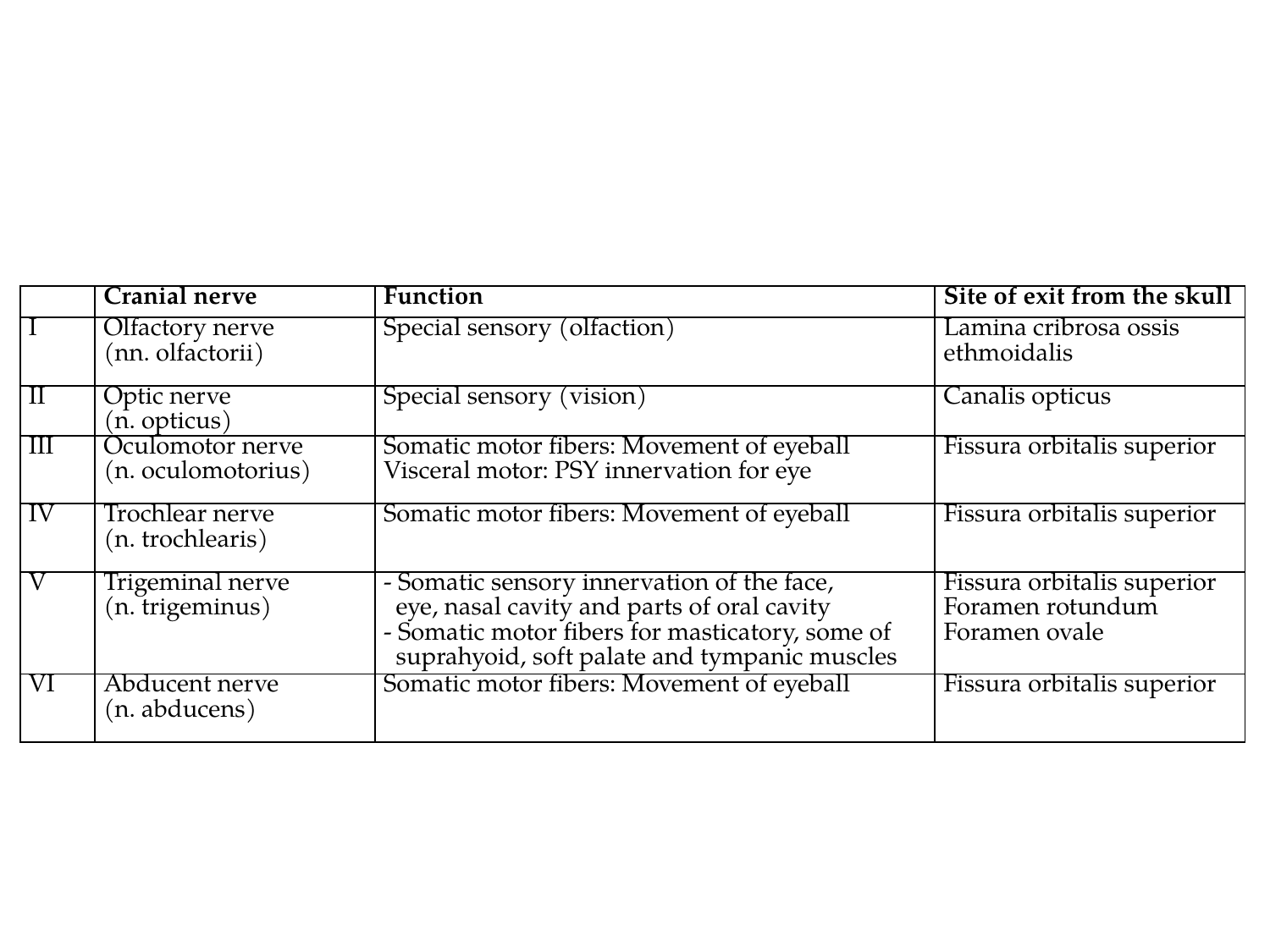

|  | Cranial nerve | Function | Site of exit from the skull |
| --- | --- | --- | --- |
| I | Olfactory nerve (nn. olfactorii) | Special sensory (olfaction) | Lamina cribrosa ossis ethmoidalis |
| II | Optic nerve (n. opticus) | Special sensory (vision) | Canalis opticus |
| III | Oculomotor nerve (n. oculomotorius) | Somatic motor fibers: Movement of eyeball Visceral motor: PSY innervation for eye | Fissura orbitalis superior |
| IV | Trochlear nerve (n. trochlearis) | Somatic motor fibers: Movement of eyeball | Fissura orbitalis superior |
| V | Trigeminal nerve (n. trigeminus) | - Somatic sensory innervation of the face, eye, nasal cavity and parts of oral cavity - Somatic motor fibers for masticatory, some of suprahyoid, soft palate and tympanic muscles | Fissura orbitalis superior Foramen rotundum Foramen ovale |
| VI | Abducent nerve (n. abducens) | Somatic motor fibers: Movement of eyeball | Fissura orbitalis superior |